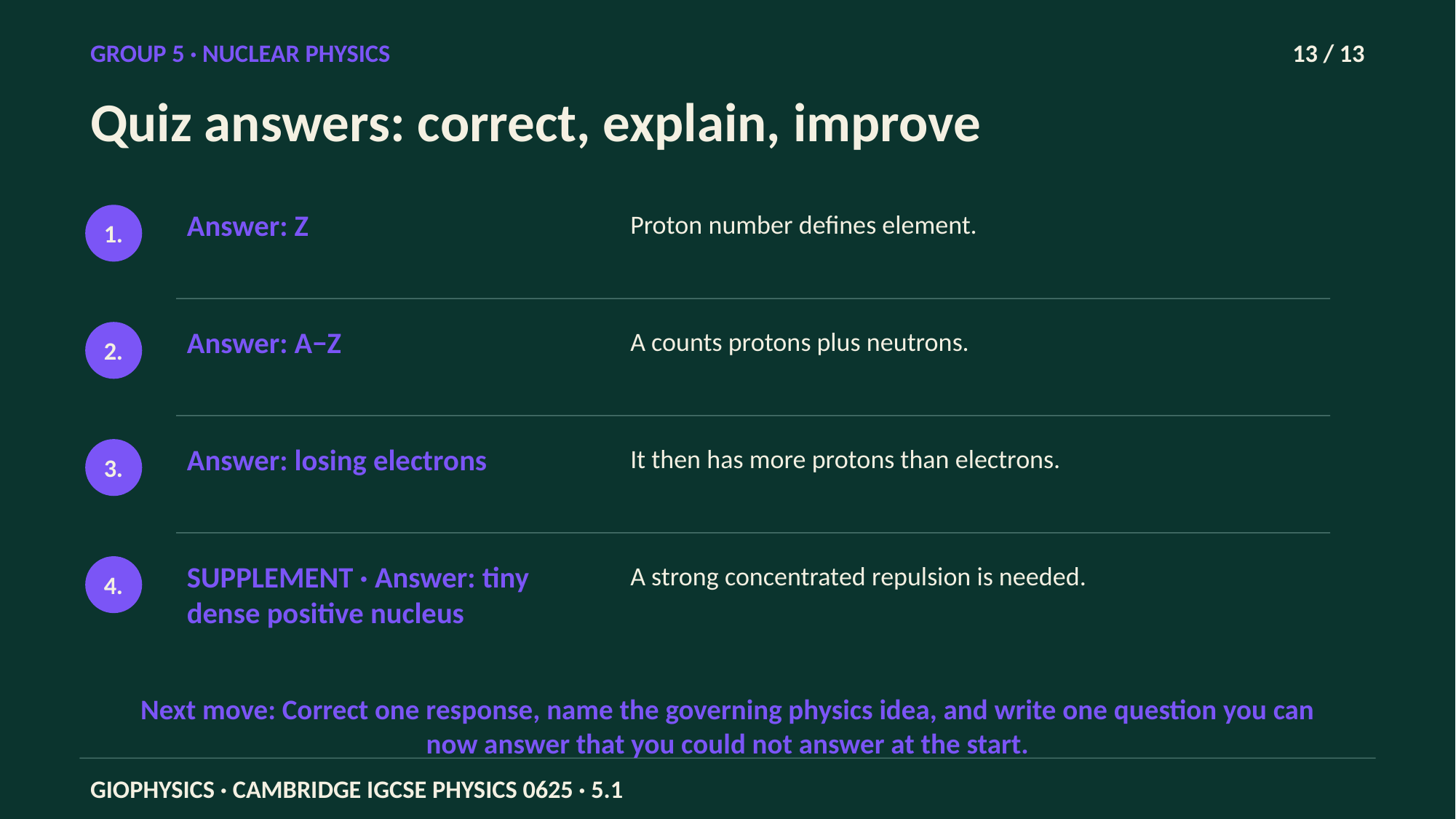

GROUP 5 · NUCLEAR PHYSICS
13 / 13
Quiz answers: correct, explain, improve
Answer: Z
Proton number defines element.

1.

Answer: A−Z
A counts protons plus neutrons.

2.

Answer: losing electrons
It then has more protons than electrons.

3.

SUPPLEMENT · Answer: tiny dense positive nucleus
A strong concentrated repulsion is needed.

4.
Next move: Correct one response, name the governing physics idea, and write one question you can now answer that you could not answer at the start.

GIOPHYSICS · CAMBRIDGE IGCSE PHYSICS 0625 · 5.1